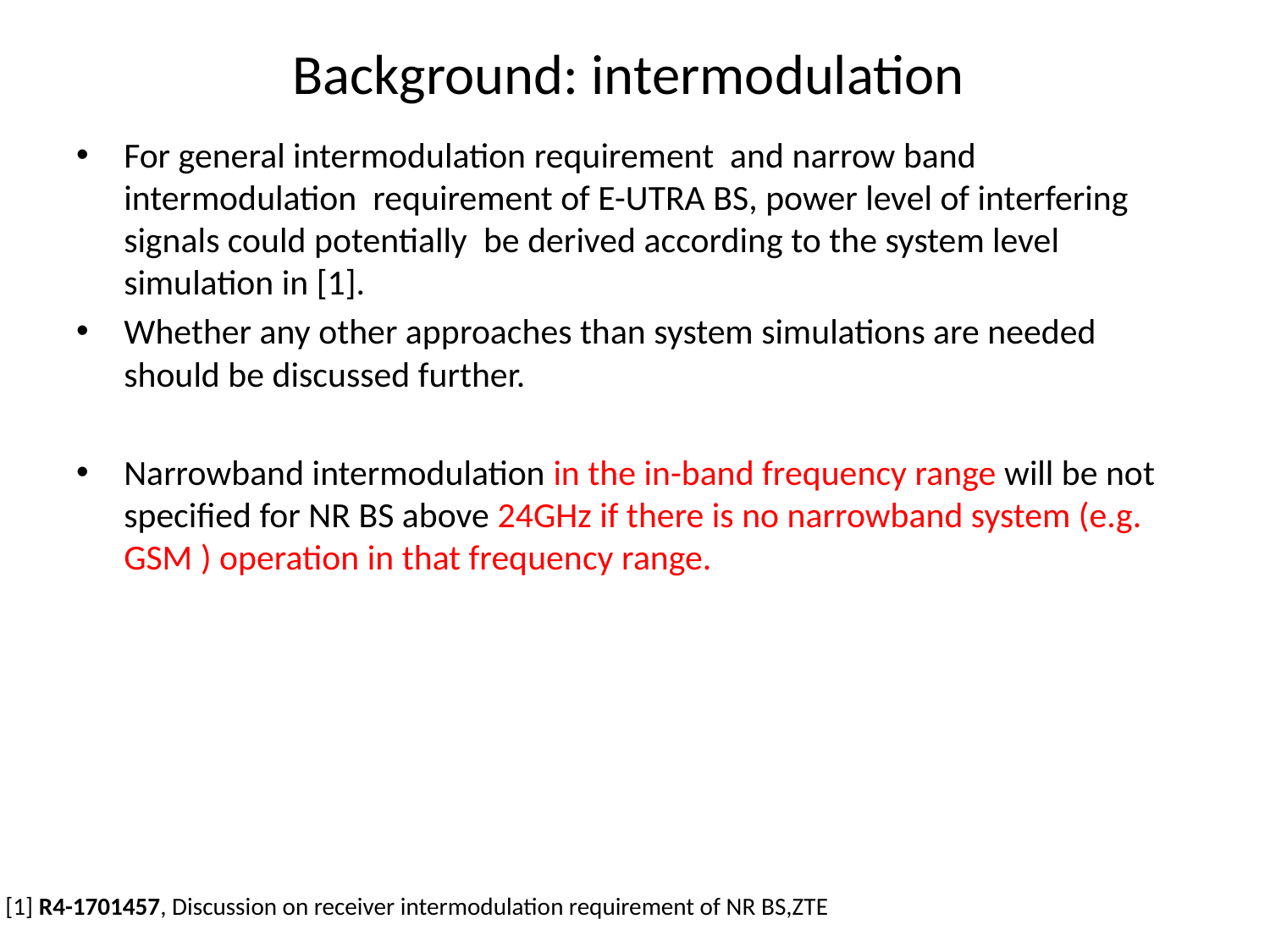

# Background: intermodulation
For general intermodulation requirement  and narrow band intermodulation  requirement of E-UTRA BS, power level of interfering signals could potentially  be derived according to the system level simulation in [1].
Whether any other approaches than system simulations are needed should be discussed further.

Narrowband intermodulation in the in-band frequency range will be not specified for NR BS above 24GHz if there is no narrowband system (e.g. GSM ) operation in that frequency range.

[1] R4-1701457, Discussion on receiver intermodulation requirement of NR BS,ZTE